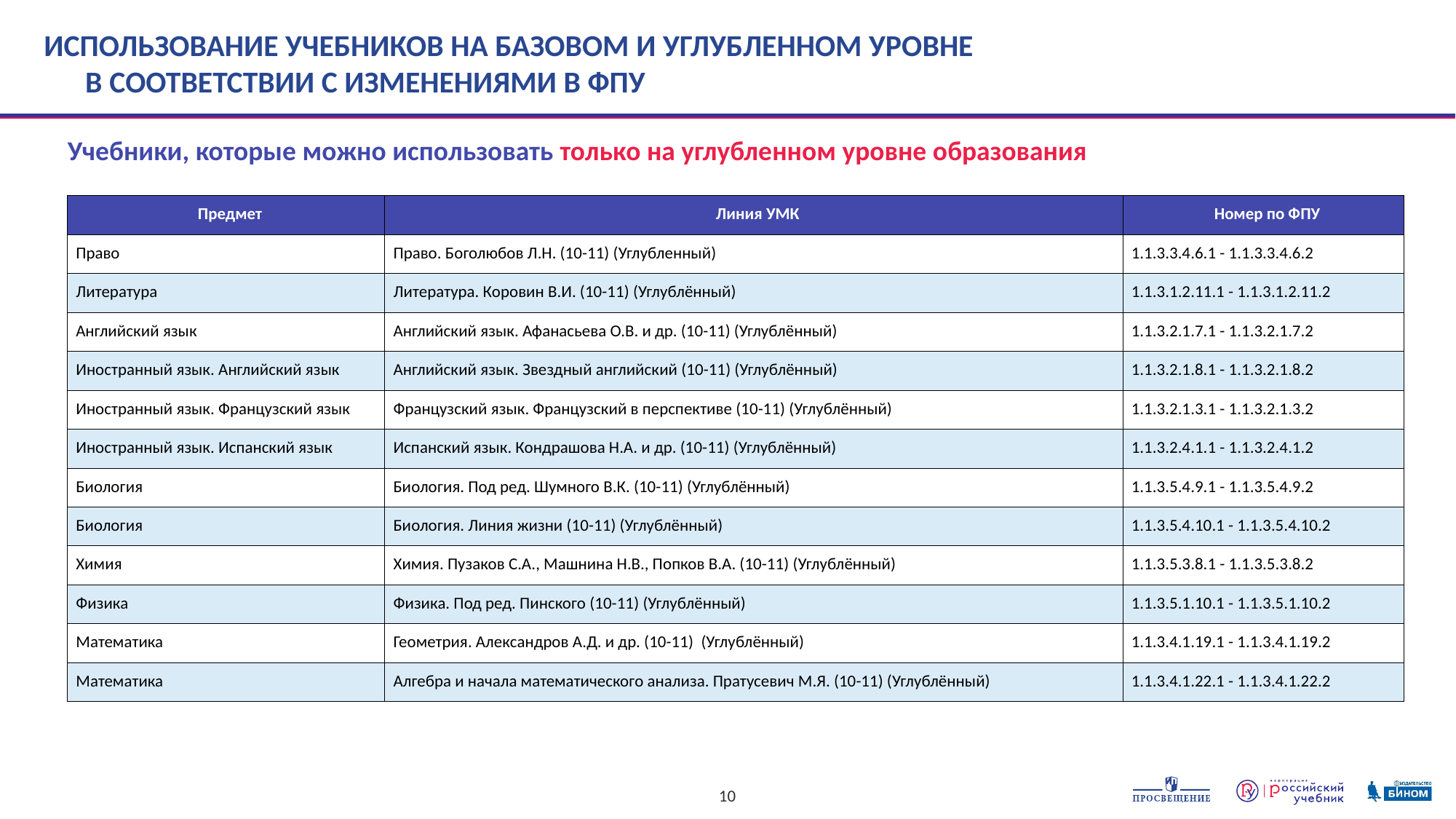

ИСПОЛЬЗОВАНИЕ УЧЕБНИКОВ НА БАЗОВОМ И УГЛУБЛЕННОМ УРОВНЕ                                                                           В СООТВЕТСТВИИ С ИЗМЕНЕНИЯМИ В ФПУ
Учебники, которые можно использовать только на углубленном уровне образования
| Предмет | Линия УМК | Номер по ФПУ |
| --- | --- | --- |
| Право | Право. Боголюбов Л.Н. (10-11) (Углубленный) | 1.1.3.3.4.6.1 - 1.1.3.3.4.6.2 |
| Литература | Литература. Коровин В.И. (10-11) (Углублённый) | 1.1.3.1.2.11.1 - 1.1.3.1.2.11.2 |
| Английский язык | Английский язык. Афанасьева О.В. и др. (10-11) (Углублённый) | 1.1.3.2.1.7.1 - 1.1.3.2.1.7.2 |
| Иностранный язык. Английский язык | Английский язык. Звездный английский (10-11) (Углублённый) | 1.1.3.2.1.8.1 - 1.1.3.2.1.8.2 |
| Иностранный язык. Французский язык | Французский язык. Французский в перспективе (10-11) (Углублённый) | 1.1.3.2.1.3.1 - 1.1.3.2.1.3.2 |
| Иностранный язык. Испанский язык | Испанский язык. Кондрашова Н.А. и др. (10-11) (Углублённый) | 1.1.3.2.4.1.1 - 1.1.3.2.4.1.2 |
| Биология | Биология. Под ред. Шумного В.К. (10-11) (Углублённый) | 1.1.3.5.4.9.1 - 1.1.3.5.4.9.2 |
| Биология | Биология. Линия жизни (10-11) (Углублённый) | 1.1.3.5.4.10.1 - 1.1.3.5.4.10.2 |
| Химия | Химия. Пузаков С.А., Машнина Н.В., Попков В.А. (10-11) (Углублённый) | 1.1.3.5.3.8.1 - 1.1.3.5.3.8.2 |
| Физика | Физика. Под ред. Пинского (10-11) (Углублённый) | 1.1.3.5.1.10.1 - 1.1.3.5.1.10.2 |
| Математика | Геометрия. Александров А.Д. и др. (10-11) (Углублённый) | 1.1.3.4.1.19.1 - 1.1.3.4.1.19.2 |
| Математика | Алгебра и начала математического анализа. Пратусевич М.Я. (10-11) (Углублённый) | 1.1.3.4.1.22.1 - 1.1.3.4.1.22.2 |